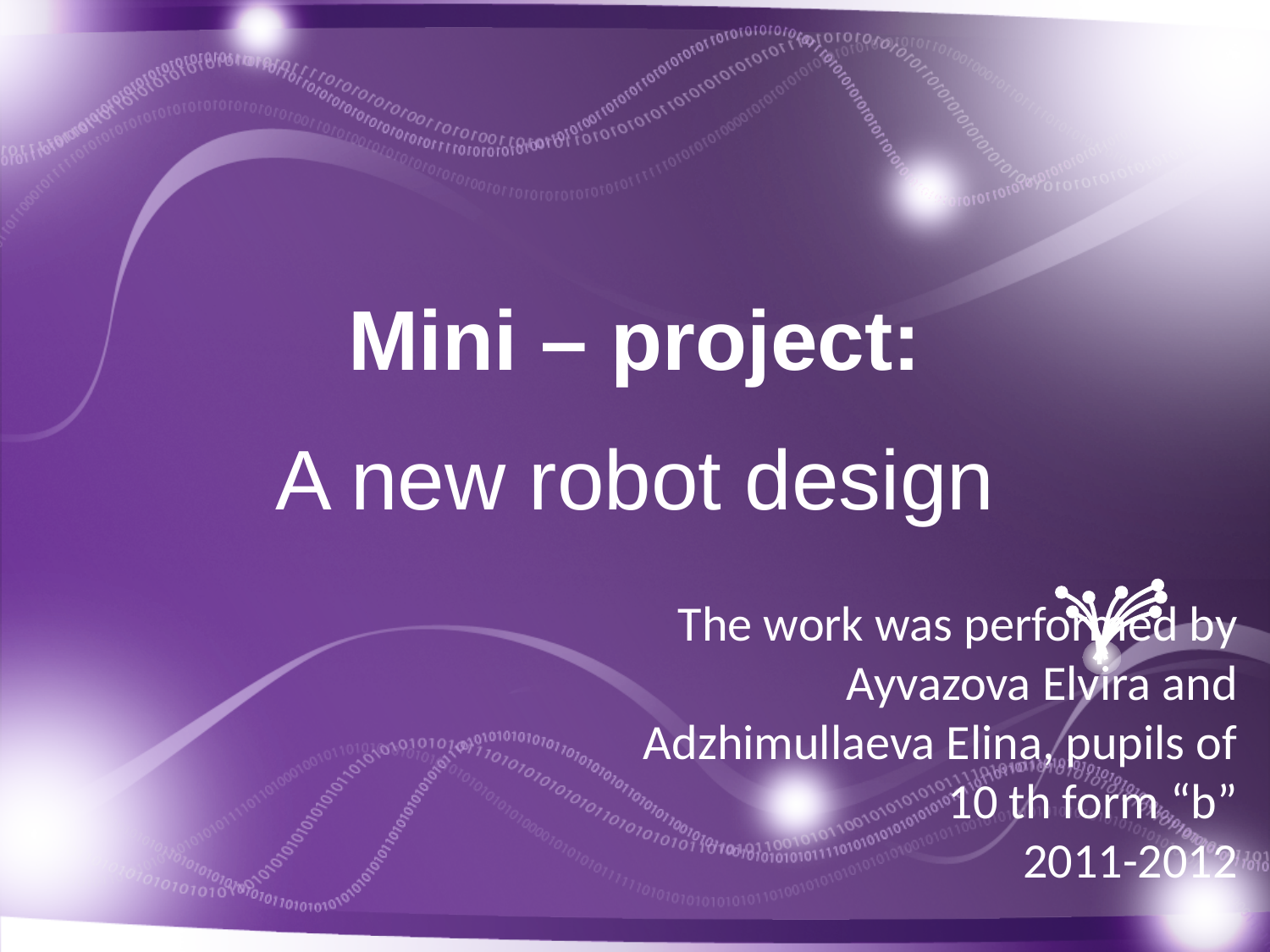

# Mini – project:
A new robot design
The work was performed by Ayvazova Elvira and
Adzhimullaeva Elina, pupils of 10 th form “b”
2011-2012